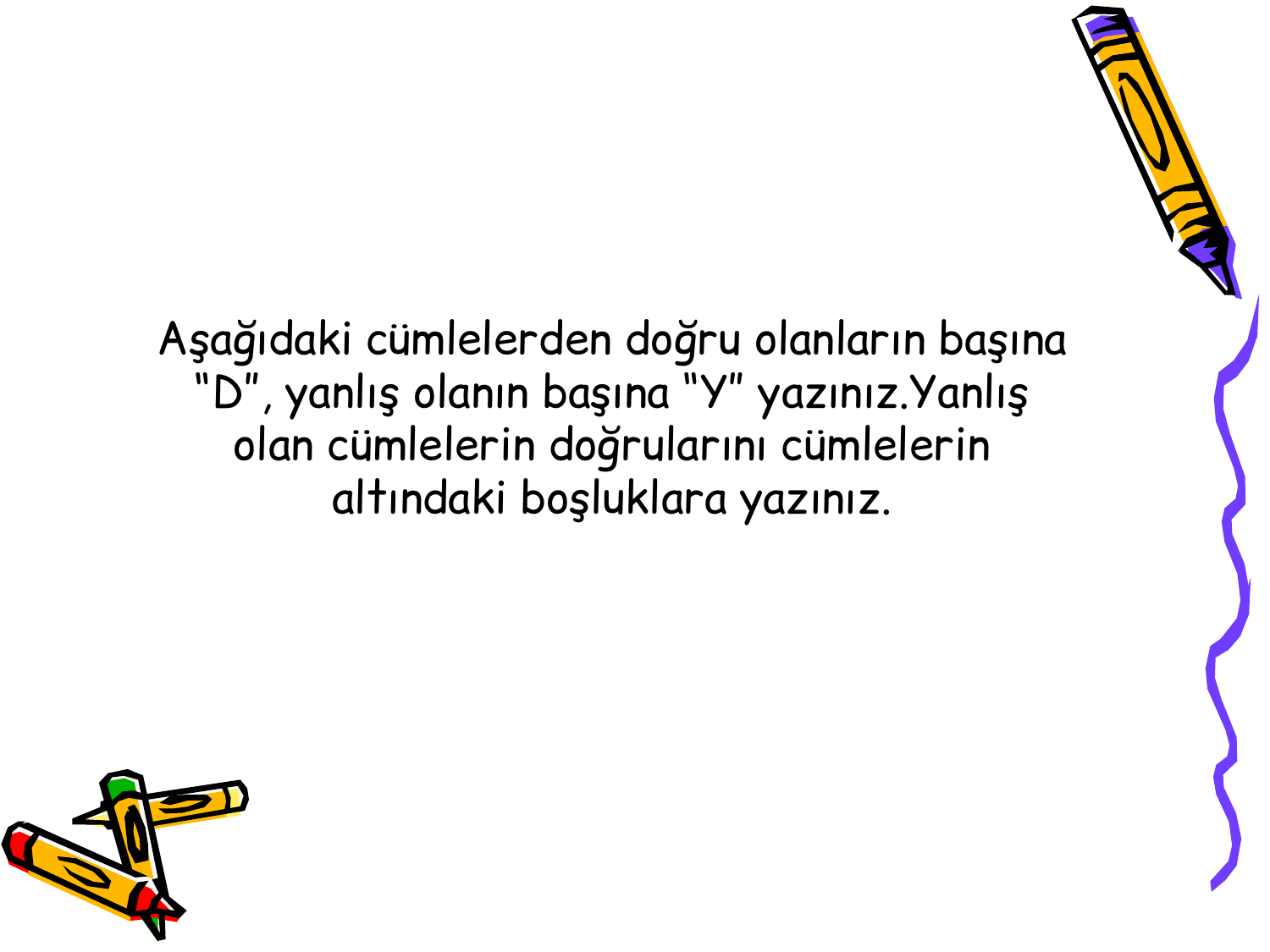

# Aşağıdaki cümlelerden doğru olanların başına “D”, yanlış olanın başına “Y” yazınız.Yanlış olan cümlelerin doğrularını cümlelerin altındaki boşluklara yazınız.